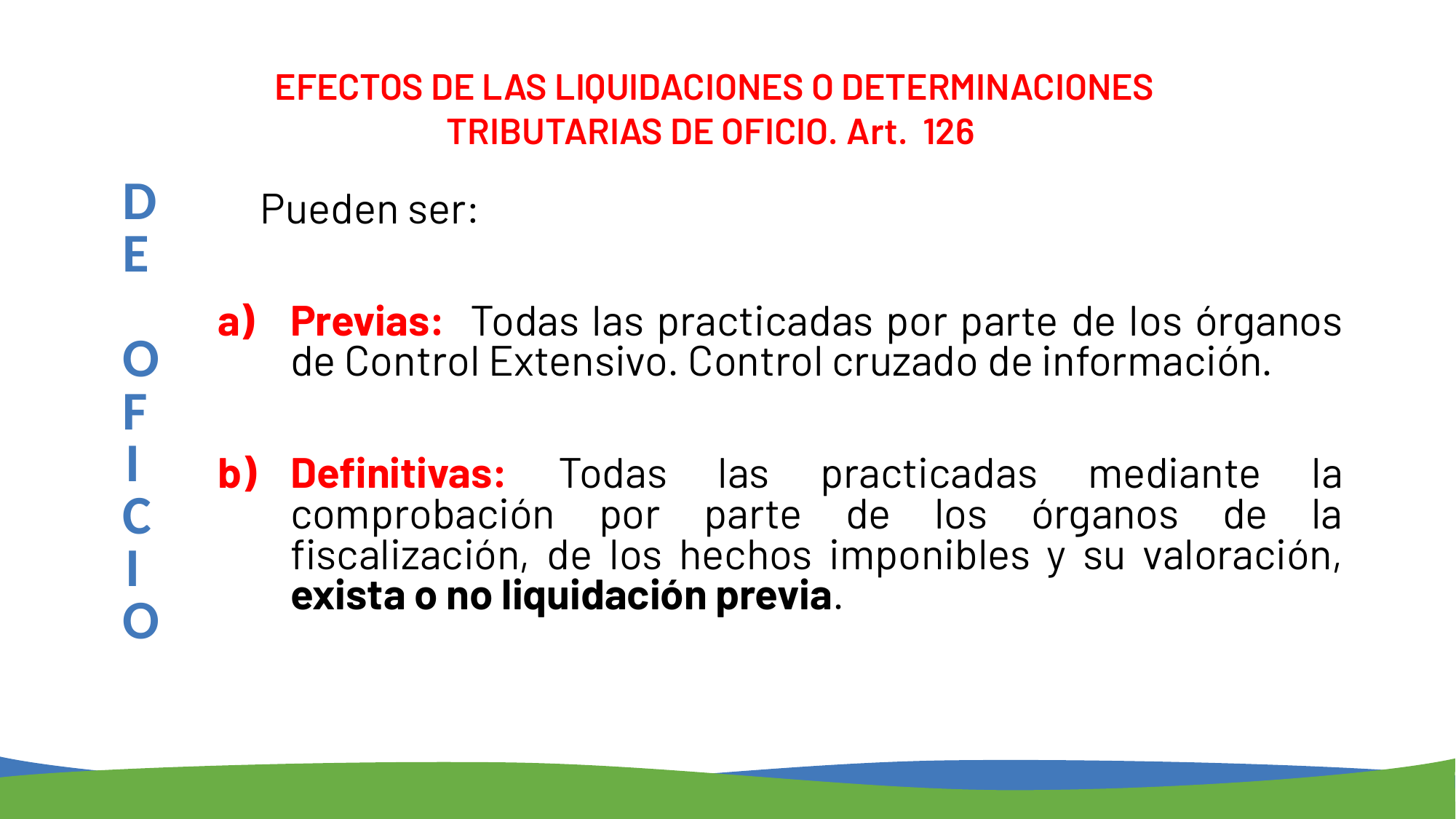

EFECTOS DE LAS LIQUIDACIONES O DETERMINACIONES TRIBUTARIAS DE OFICIO. Art.  126
DE
 OF
I
C
IO
     Pueden ser:

Previas:  Todas las practicadas por parte de los órganos de Control Extensivo. Control cruzado de información.

Definitivas: Todas las practicadas mediante la comprobación por parte de los órganos de la fiscalización, de los hechos imponibles y su valoración, exista o no liquidación previa.